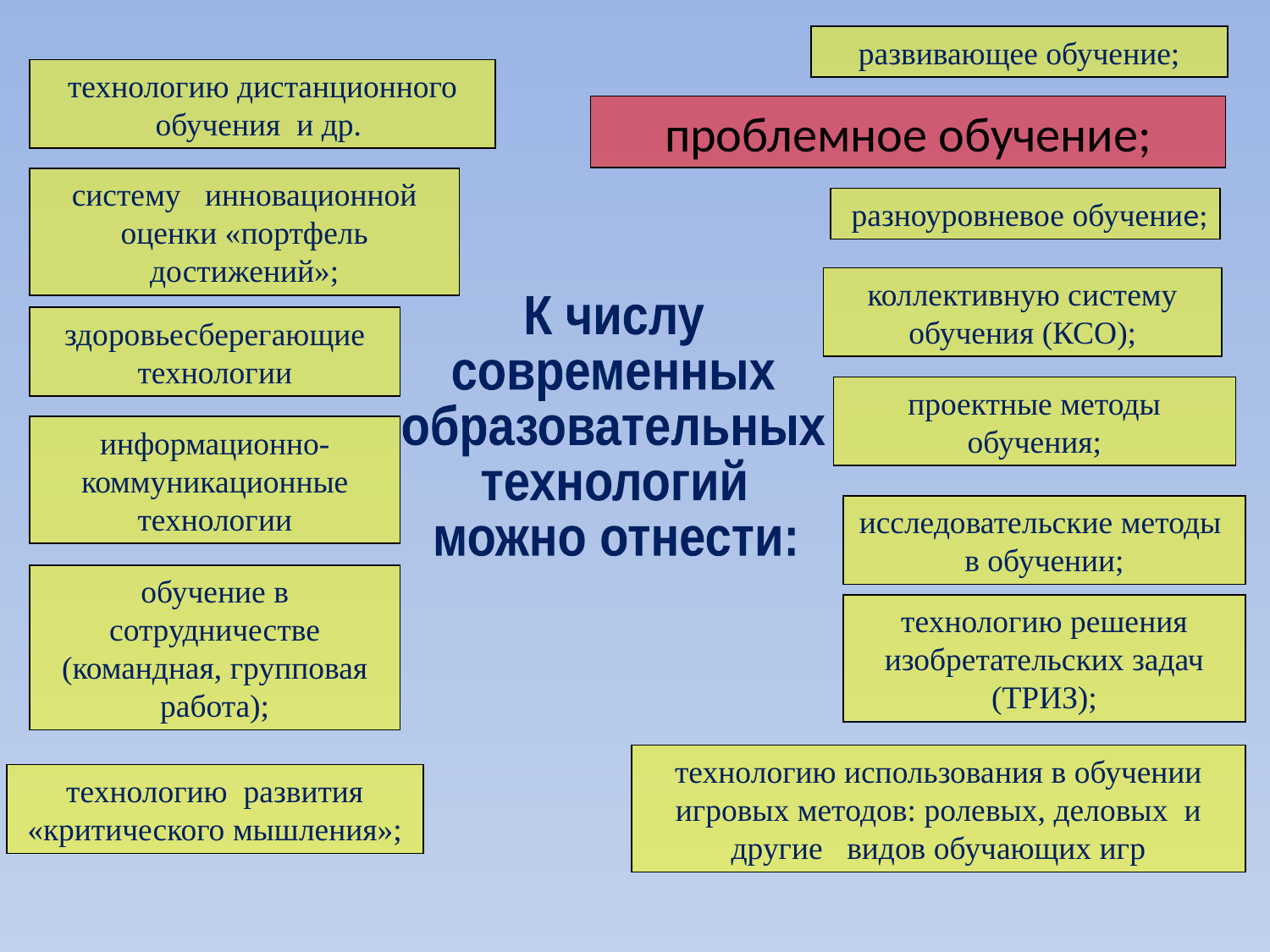

развивающее обучение;
технологию дистанционного обучения  и др.
проблемное обучение;
систему   инновационной оценки «портфель достижений»;
 разноуровневое обучение;
коллективную систему обучения (КСО);
К числу
современных
образовательных
технологий
можно отнести:
здоровьесберегающие технологии
проектные методы обучения;
информационно-коммуникационные технологии
исследовательские методы  в обучении;
обучение в сотрудничестве (командная, групповая работа);
технологию решения изобретательских задач (ТРИЗ);
технологию использования в обучении игровых методов: ролевых, деловых  и другие   видов обучающих игр
технологию  развития «критического мышления»;